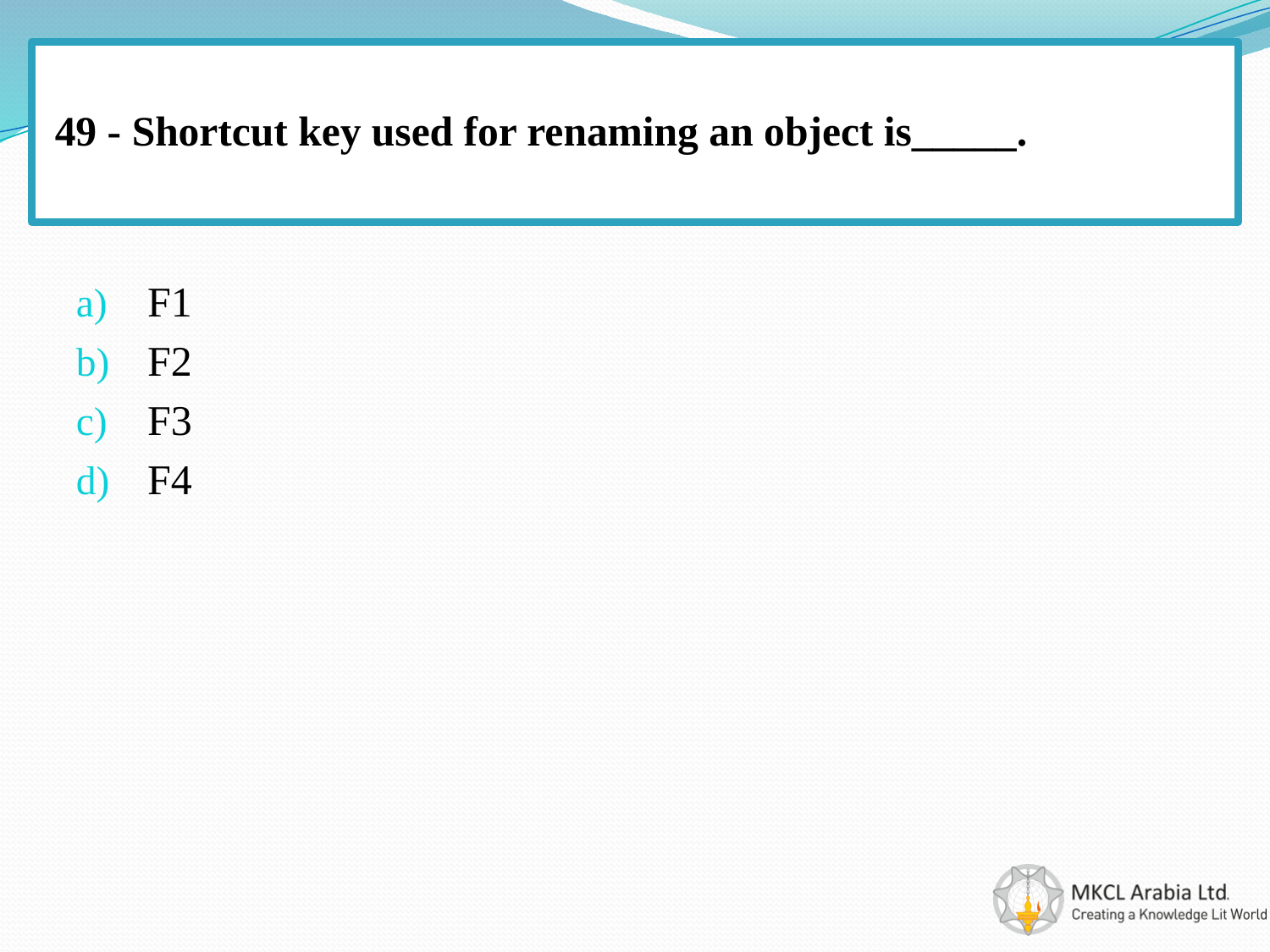

# 49 - Shortcut key used for renaming an object is_____.
F1
F2
F3
F4